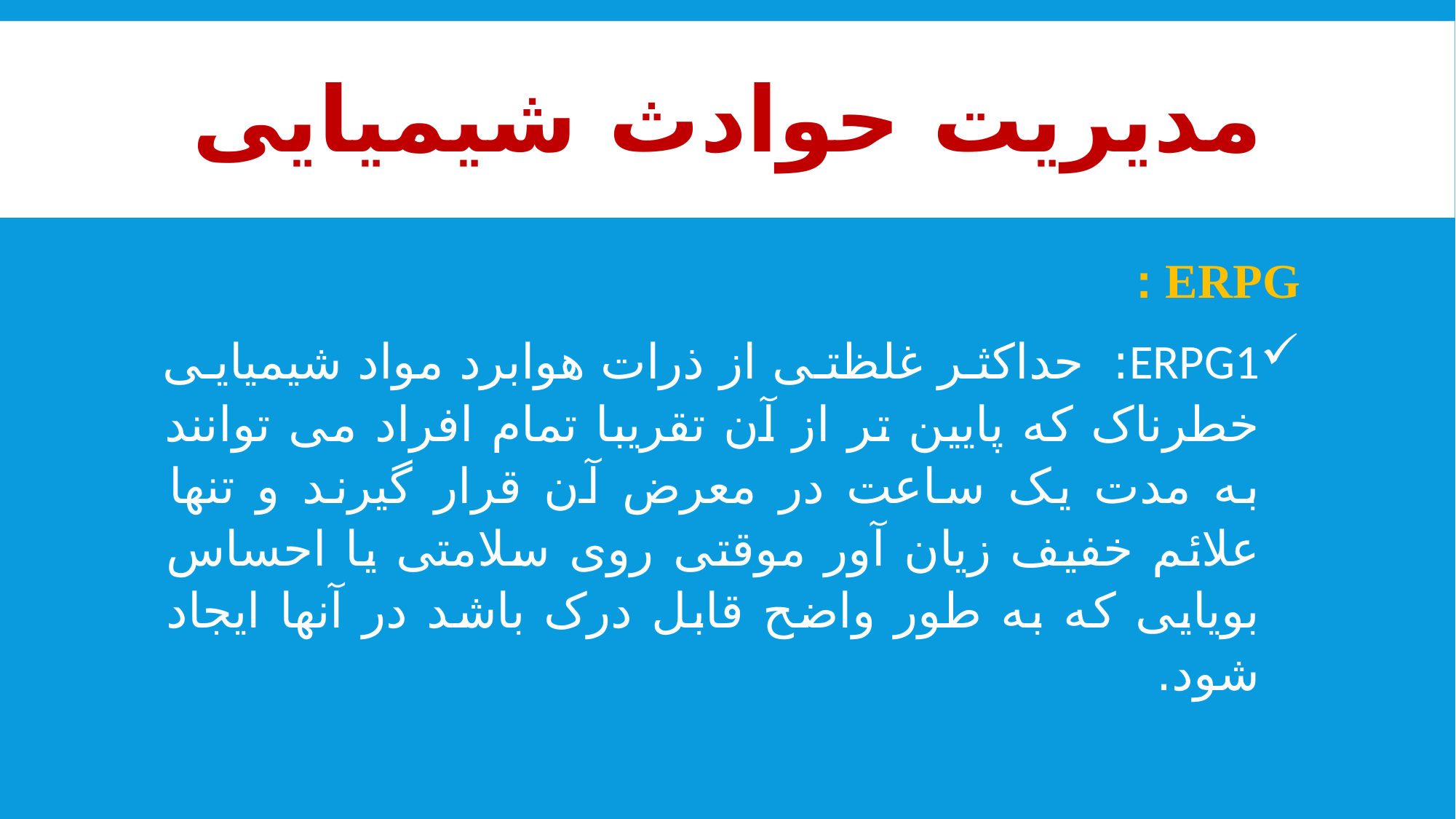

# مدیریت حوادث شیمیایی
ERPG :
ERPG1: حداکثر غلظتی از ذرات هوابرد مواد شیمیایی خطرناک که پایین تر از آن تقریبا تمام افراد می توانند به مدت یک ساعت در معرض آن قرار گیرند و تنها علائم خفیف زیان آور موقتی روی سلامتی یا احساس بویایی که به طور واضح قابل درک باشد در آنها ایجاد شود.